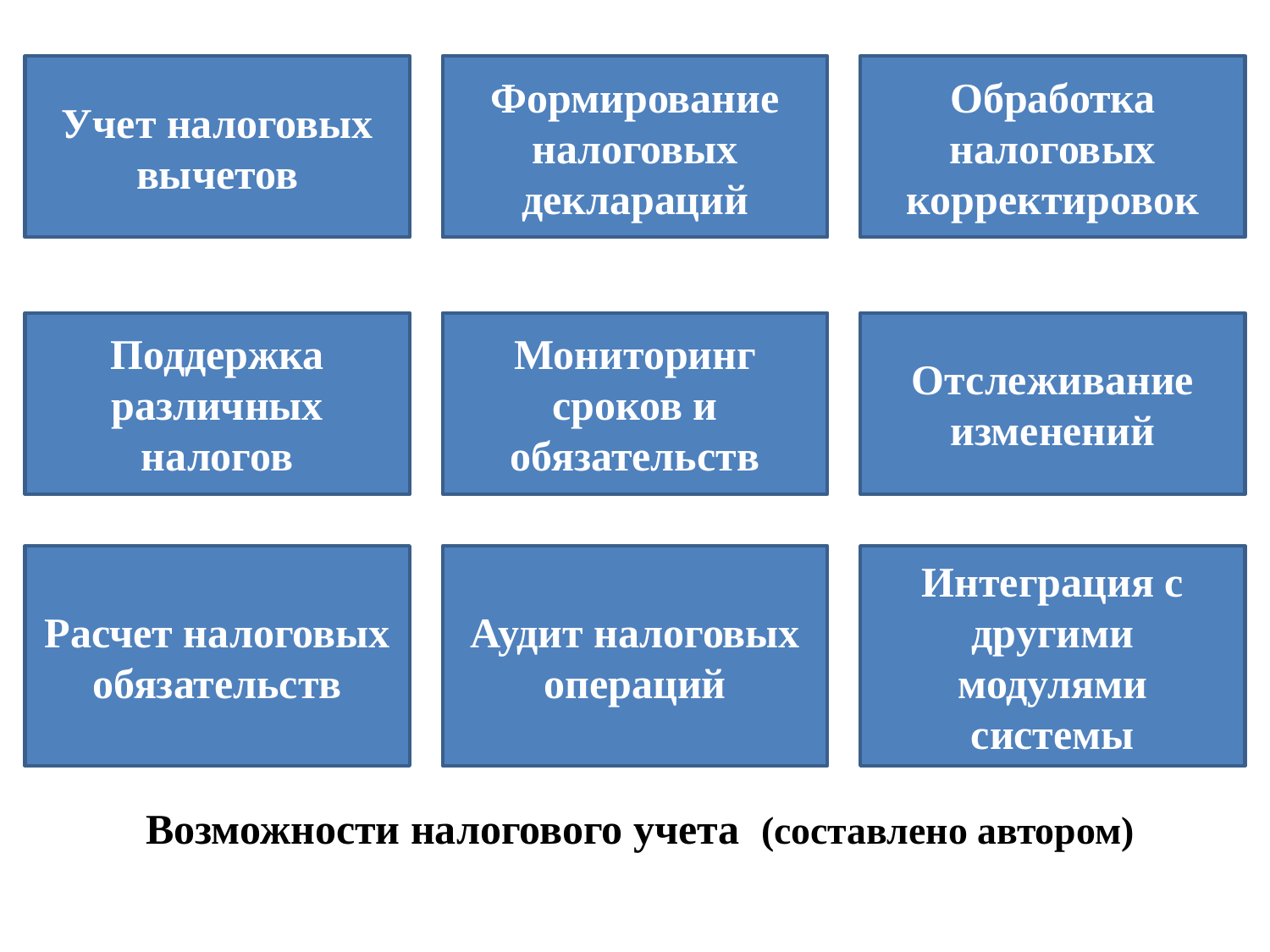

Учет налоговых вычетов
Формирование налоговых деклараций
Обработка налоговых корректировок
Поддержка различных налогов
Мониторинг сроков и обязательств
Отслеживание изменений
Расчет налоговых обязательств
Аудит налоговых операций
Интеграция с другими модулями системы
Возможности налогового учета  (составлено автором)